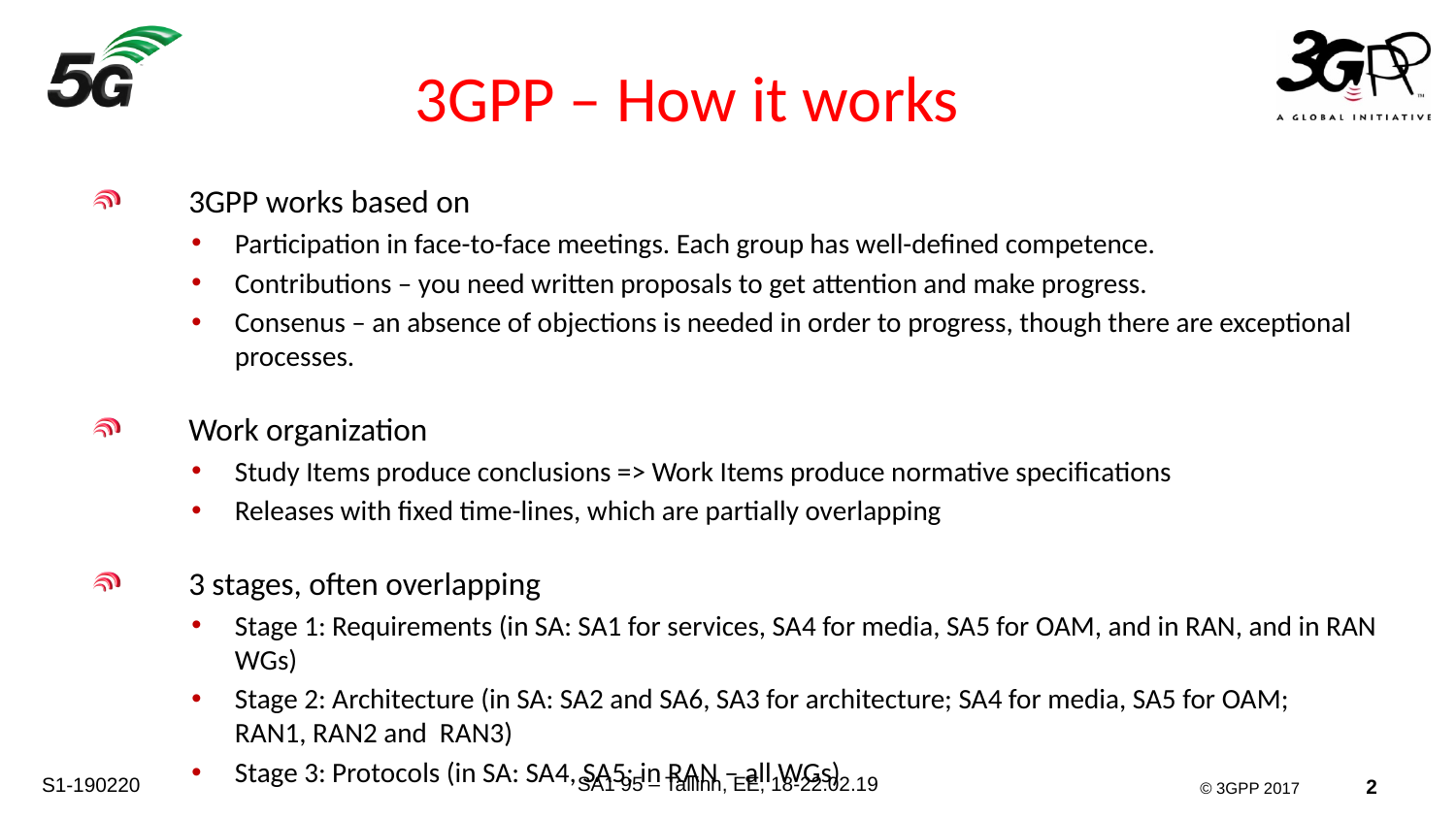

# 3GPP – How it works
3GPP works based on
Participation in face-to-face meetings. Each group has well-defined competence.
Contributions – you need written proposals to get attention and make progress.
Consenus – an absence of objections is needed in order to progress, though there are exceptional processes.
Work organization
Study Items produce conclusions => Work Items produce normative specifications
Releases with fixed time-lines, which are partially overlapping
3 stages, often overlapping
Stage 1: Requirements (in SA: SA1 for services, SA4 for media, SA5 for OAM, and in RAN, and in RAN WGs)
Stage 2: Architecture (in SA: SA2 and SA6, SA3 for architecture; SA4 for media, SA5 for OAM;
RAN1, RAN2 and  RAN3)
Stage 3: Protocols (in SA: SA4, SA5; in RAN – all WGs)